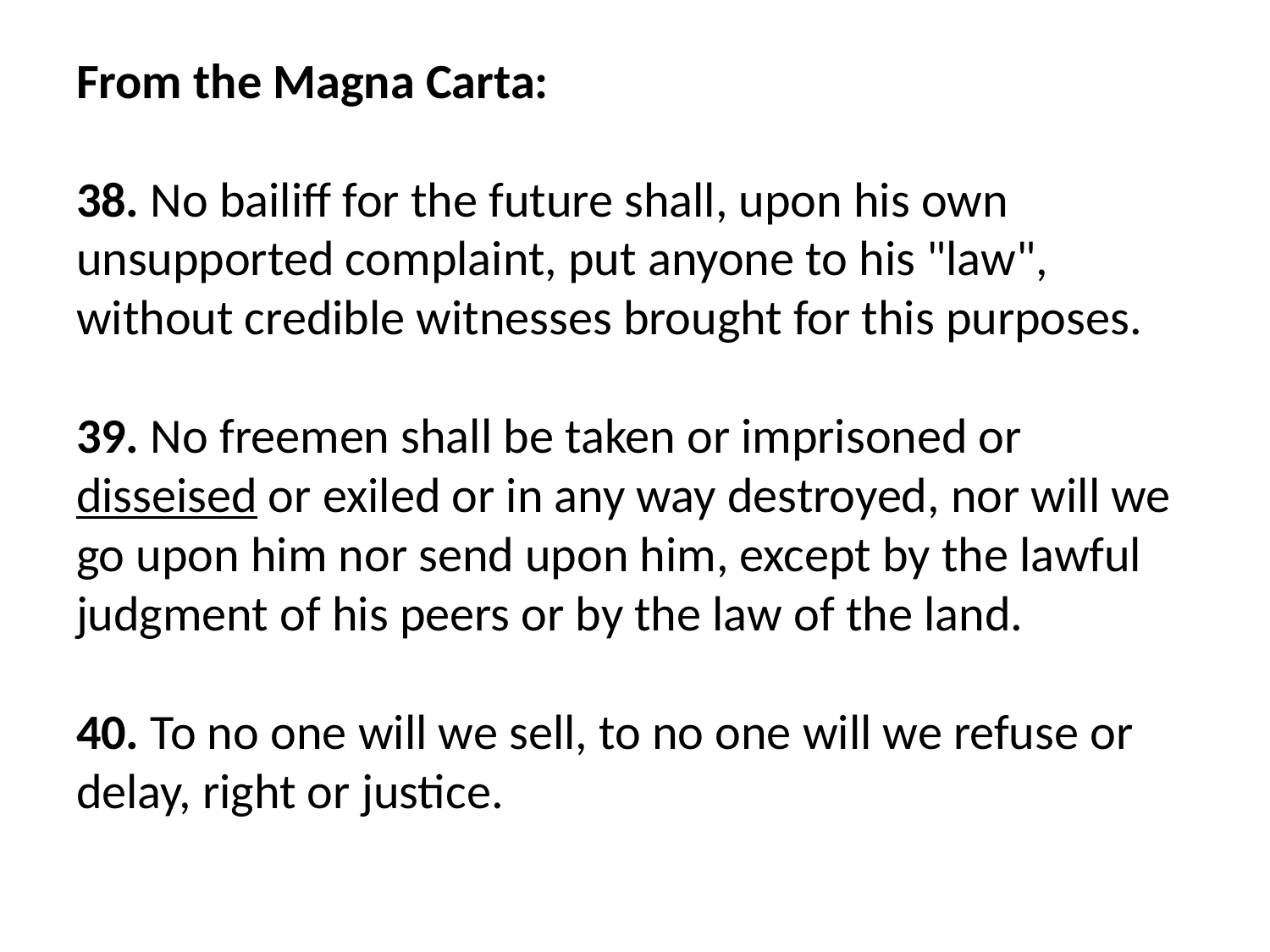

# From the Magna Carta: 38. No bailiff for the future shall, upon his own unsupported complaint, put anyone to his "law", without credible witnesses brought for this purposes. 39. No freemen shall be taken or imprisoned or disseised or exiled or in any way destroyed, nor will we go upon him nor send upon him, except by the lawful judgment of his peers or by the law of the land. 40. To no one will we sell, to no one will we refuse or delay, right or justice.